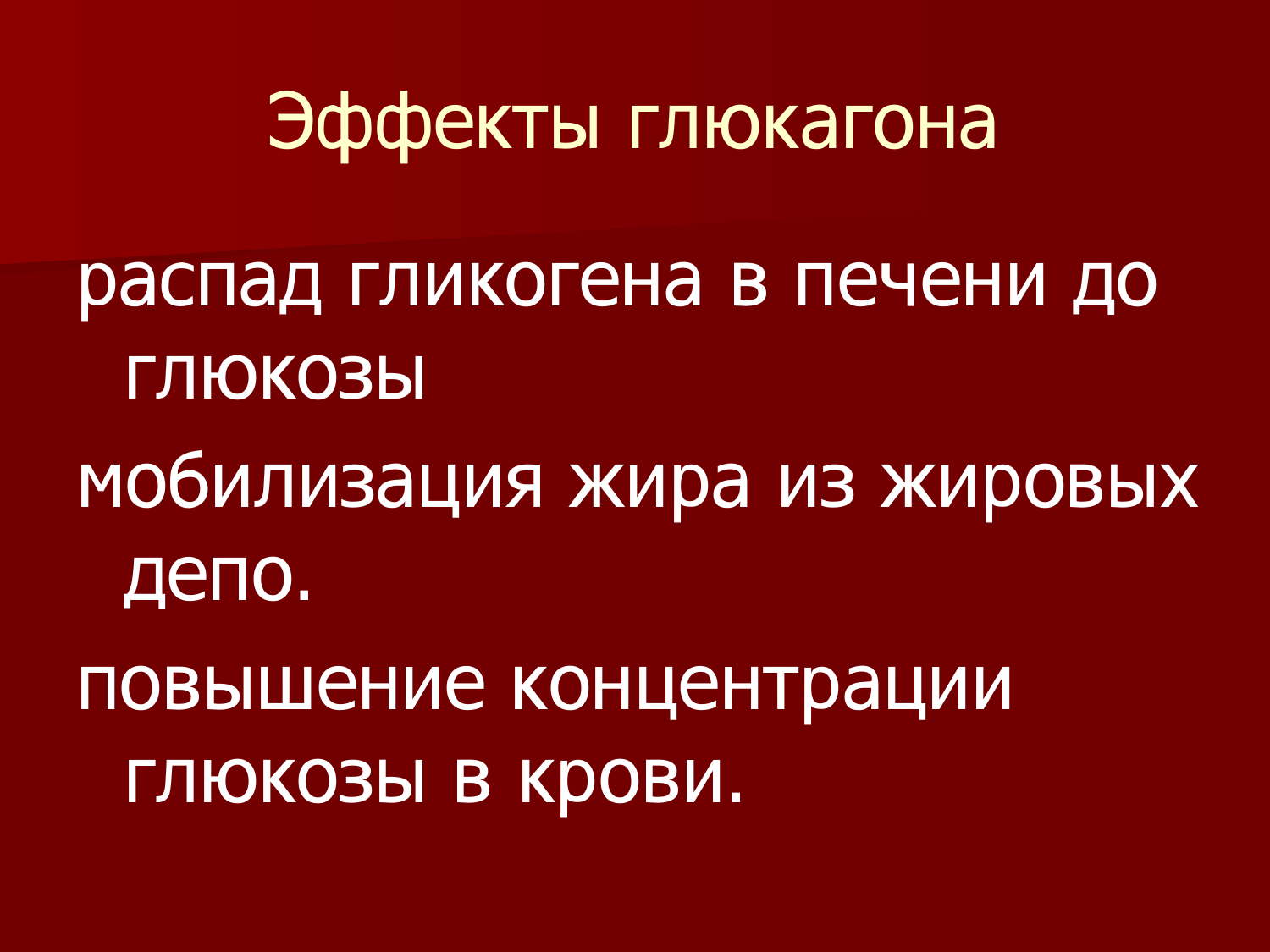

# Эффекты глюкагона
распад гликогена в печени до глюкозы
мобилизация жира из жировых депо.
повышение концентрации глюкозы в крови.